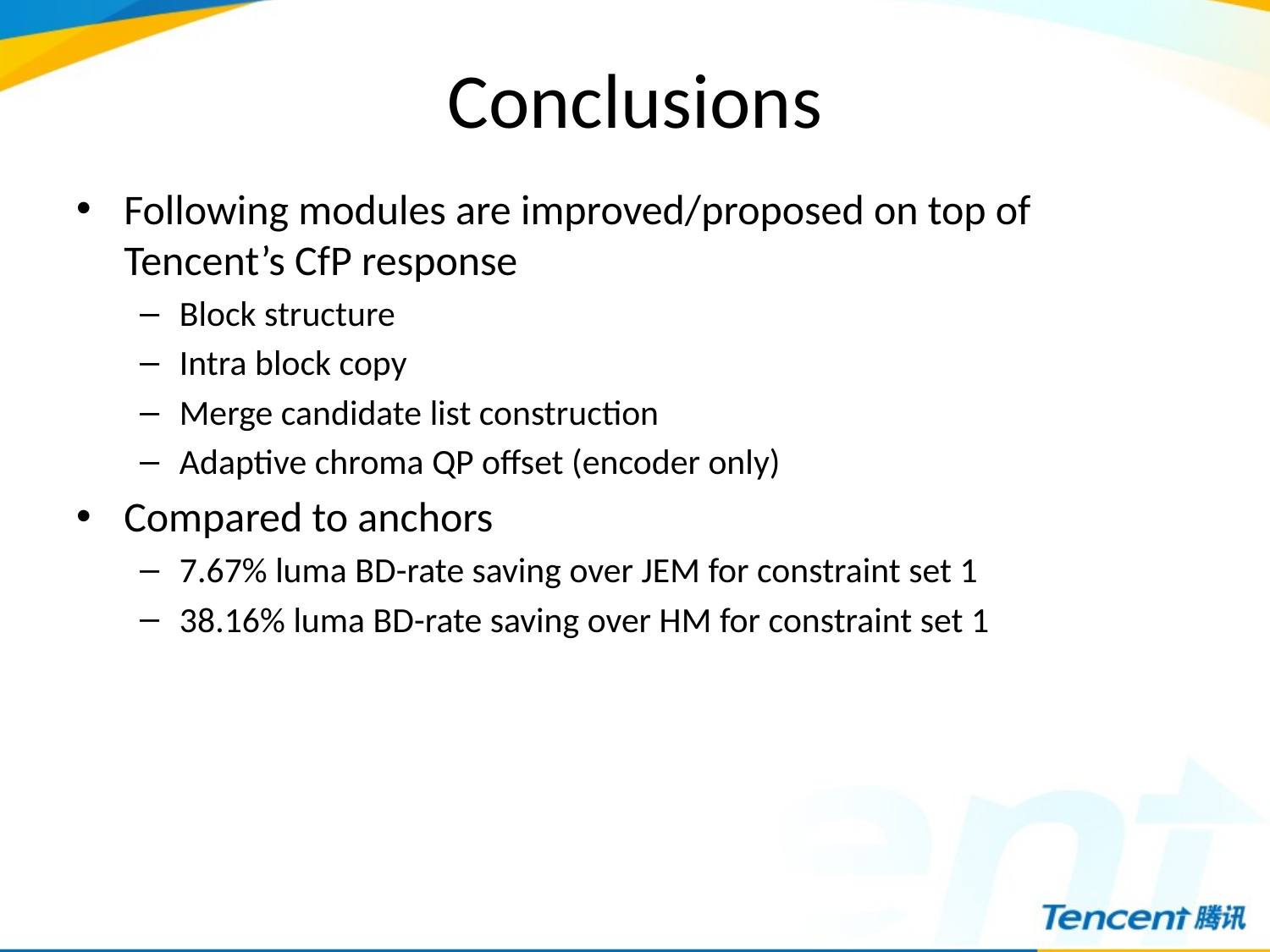

# Conclusions
Following modules are improved/proposed on top of Tencent’s CfP response
Block structure
Intra block copy
Merge candidate list construction
Adaptive chroma QP offset (encoder only)
Compared to anchors
7.67% luma BD-rate saving over JEM for constraint set 1
38.16% luma BD-rate saving over HM for constraint set 1